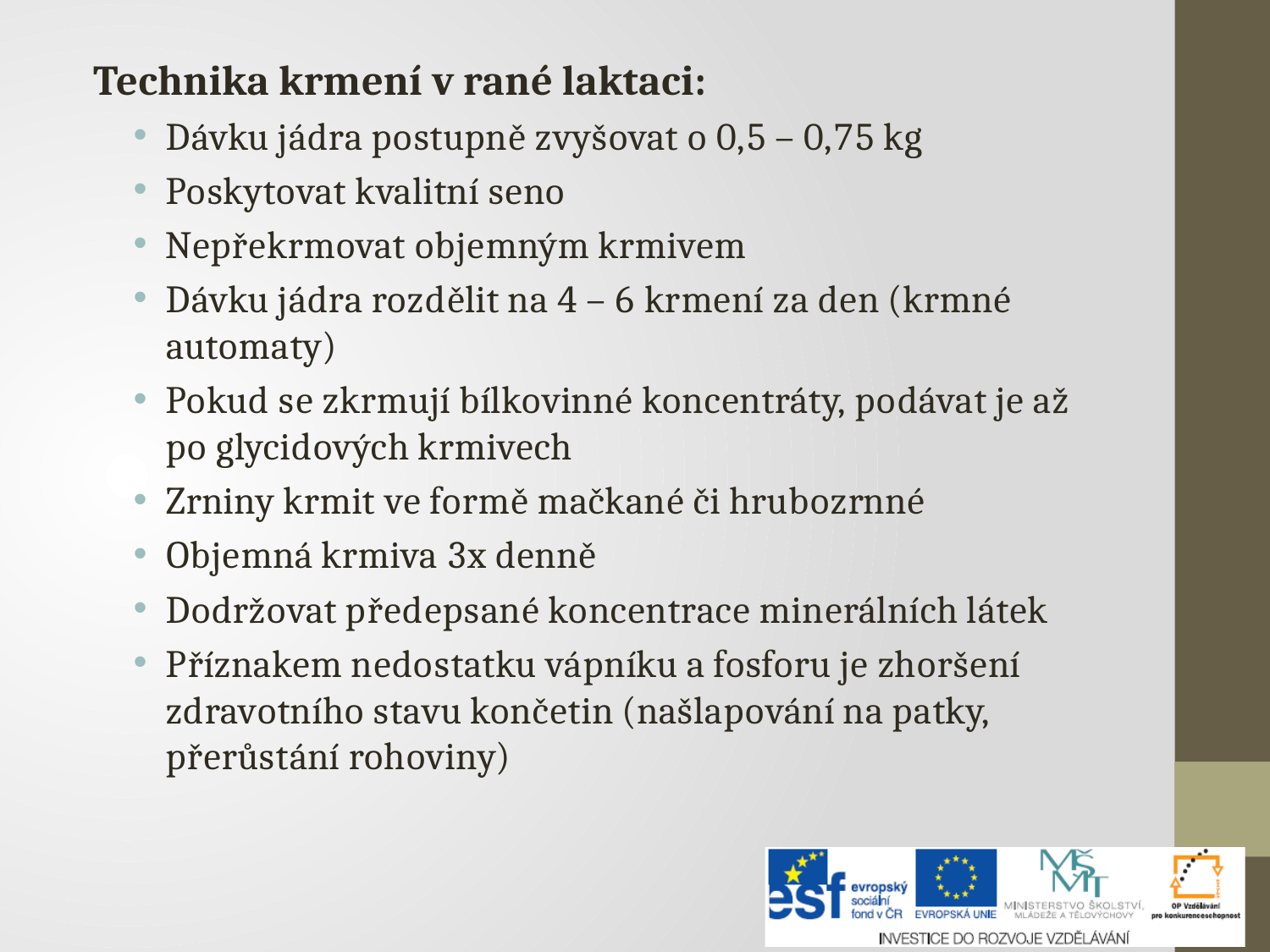

Technika krmení v rané laktaci:
Dávku jádra postupně zvyšovat o 0,5 – 0,75 kg
Poskytovat kvalitní seno
Nepřekrmovat objemným krmivem
Dávku jádra rozdělit na 4 – 6 krmení za den (krmné automaty)
Pokud se zkrmují bílkovinné koncentráty, podávat je až po glycidových krmivech
Zrniny krmit ve formě mačkané či hrubozrnné
Objemná krmiva 3x denně
Dodržovat předepsané koncentrace minerálních látek
Příznakem nedostatku vápníku a fosforu je zhoršení zdravotního stavu končetin (našlapování na patky, přerůstání rohoviny)